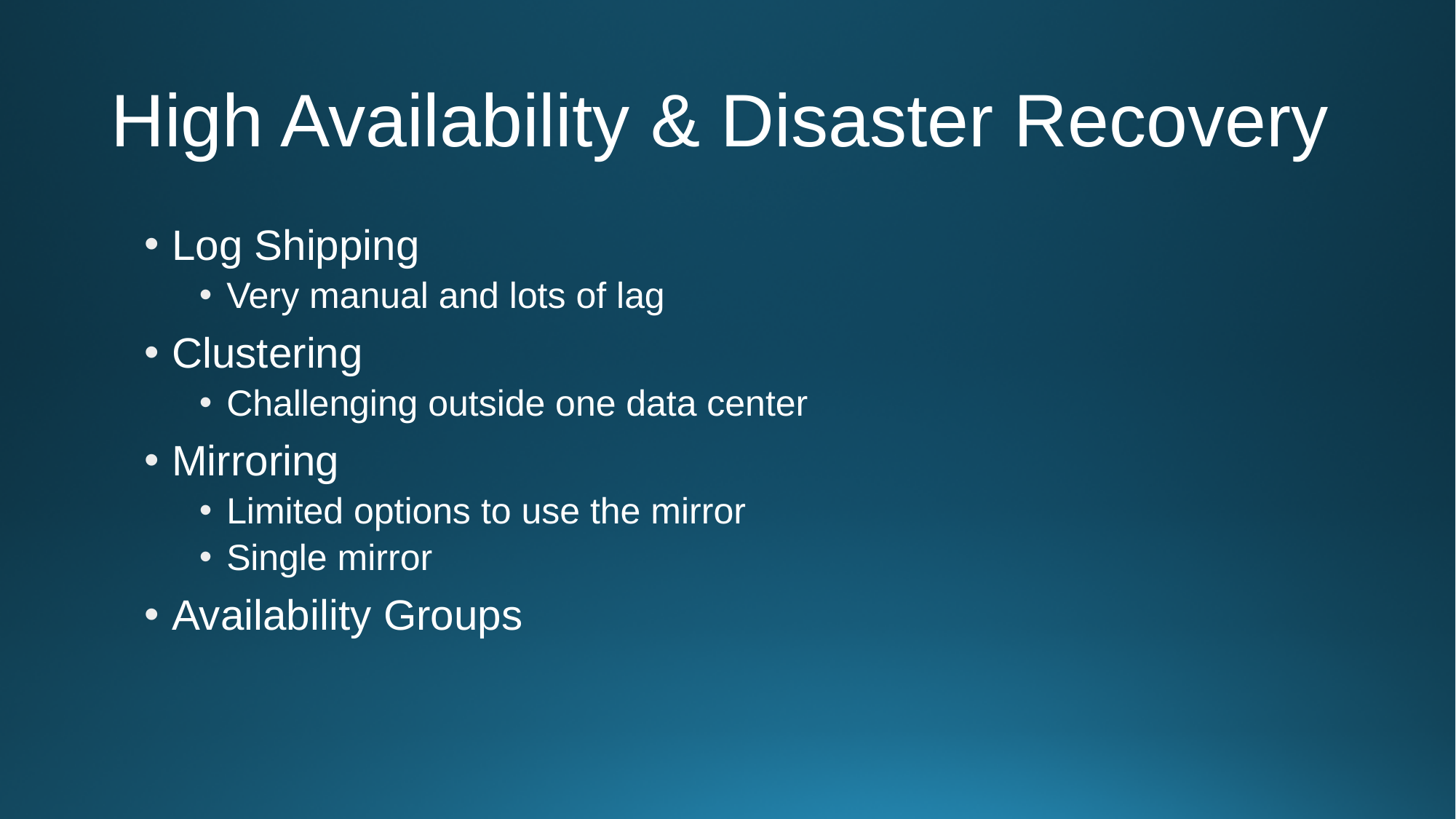

# High Availability & Disaster Recovery
Log Shipping
Very manual and lots of lag
Clustering
Challenging outside one data center
Mirroring
Limited options to use the mirror
Single mirror
Availability Groups